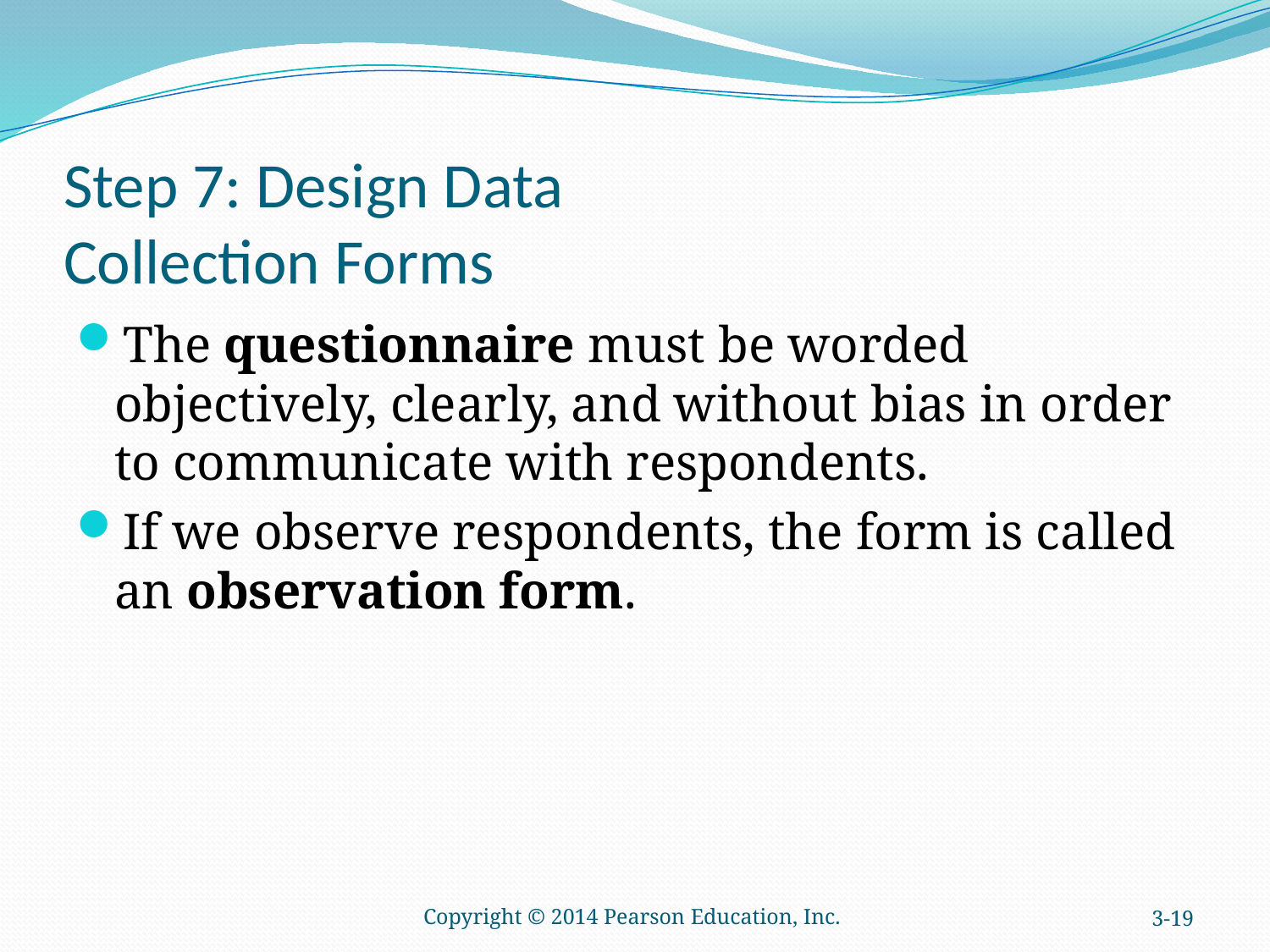

# Step 7: Design Data Collection Forms
The questionnaire must be worded objectively, clearly, and without bias in order to communicate with respondents.
If we observe respondents, the form is called an observation form.